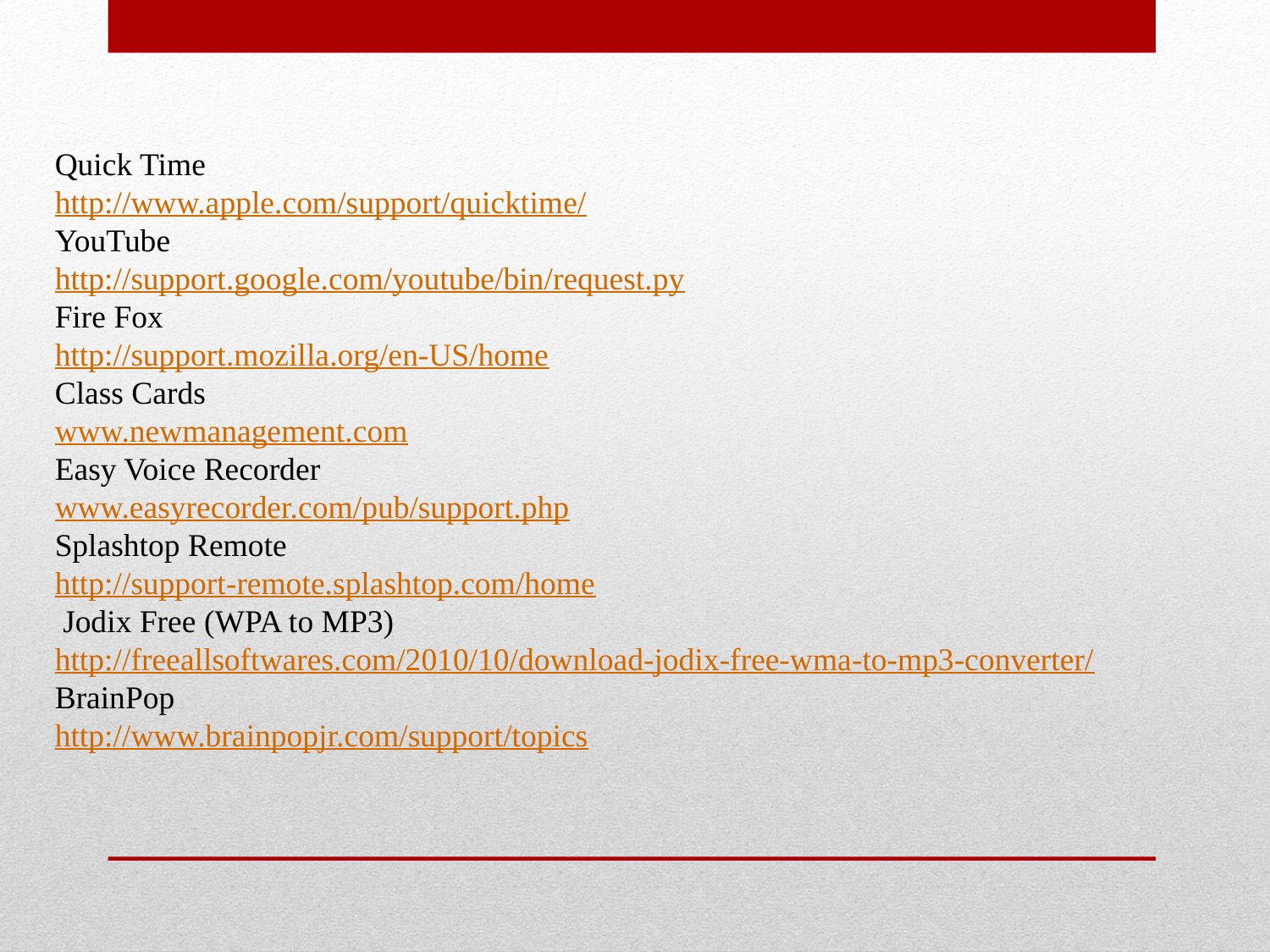

Quick Time
http://www.apple.com/support/quicktime/
YouTube
http://support.google.com/youtube/bin/request.py
Fire Fox
http://support.mozilla.org/en-US/home
Class Cards
www.newmanagement.com
Easy Voice Recorder
www.easyrecorder.com/pub/support.php
Splashtop Remote
http://support-remote.splashtop.com/home
 Jodix Free (WPA to MP3)
http://freeallsoftwares.com/2010/10/download-jodix-free-wma-to-mp3-converter/
BrainPop
http://www.brainpopjr.com/support/topics